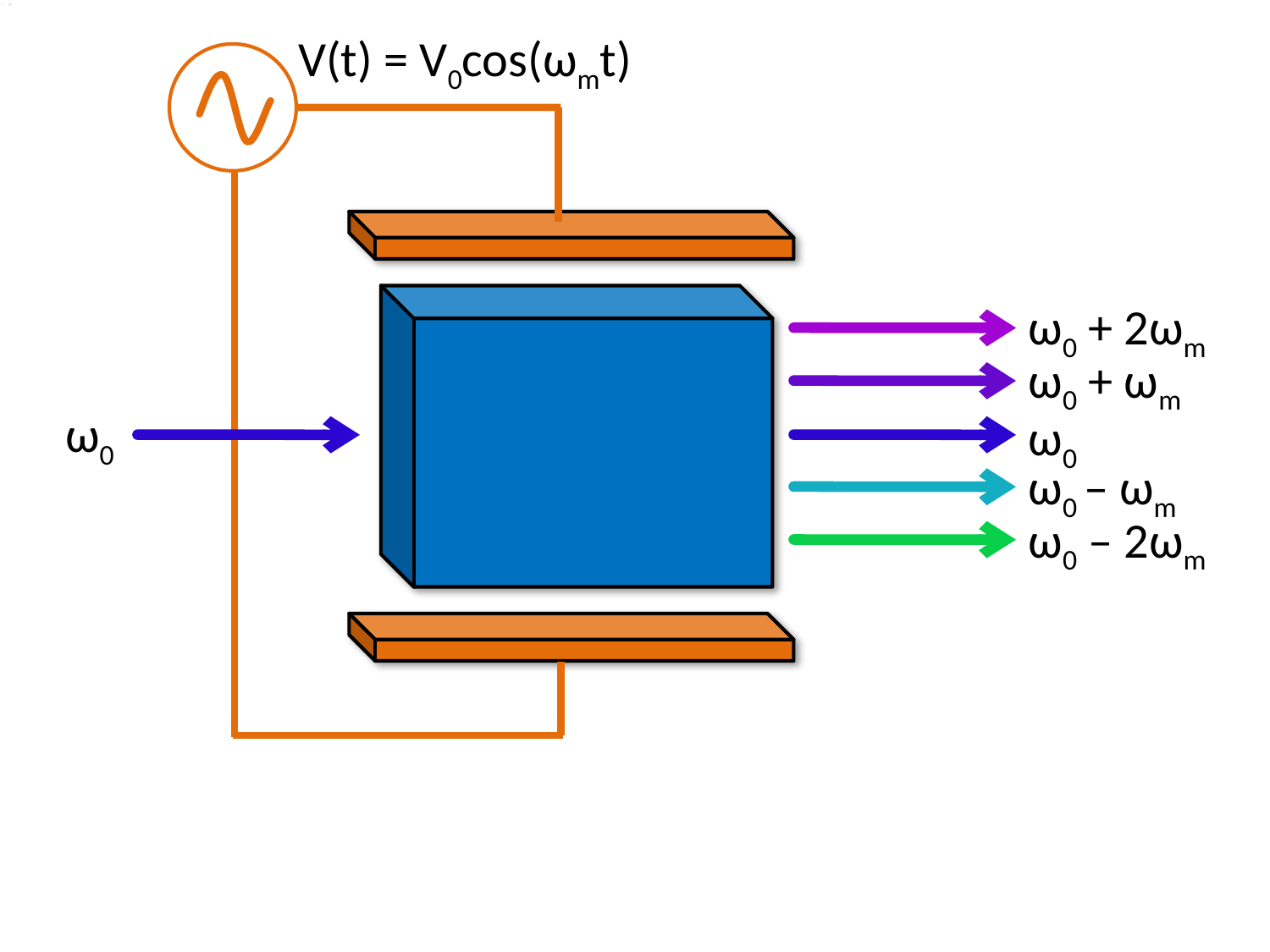

V(t) = V0cos(ωmt)

ω0 + 2ωm
ω0 + ωm
ω0
ω0
ω0 – ωm
ω0 – 2ωm